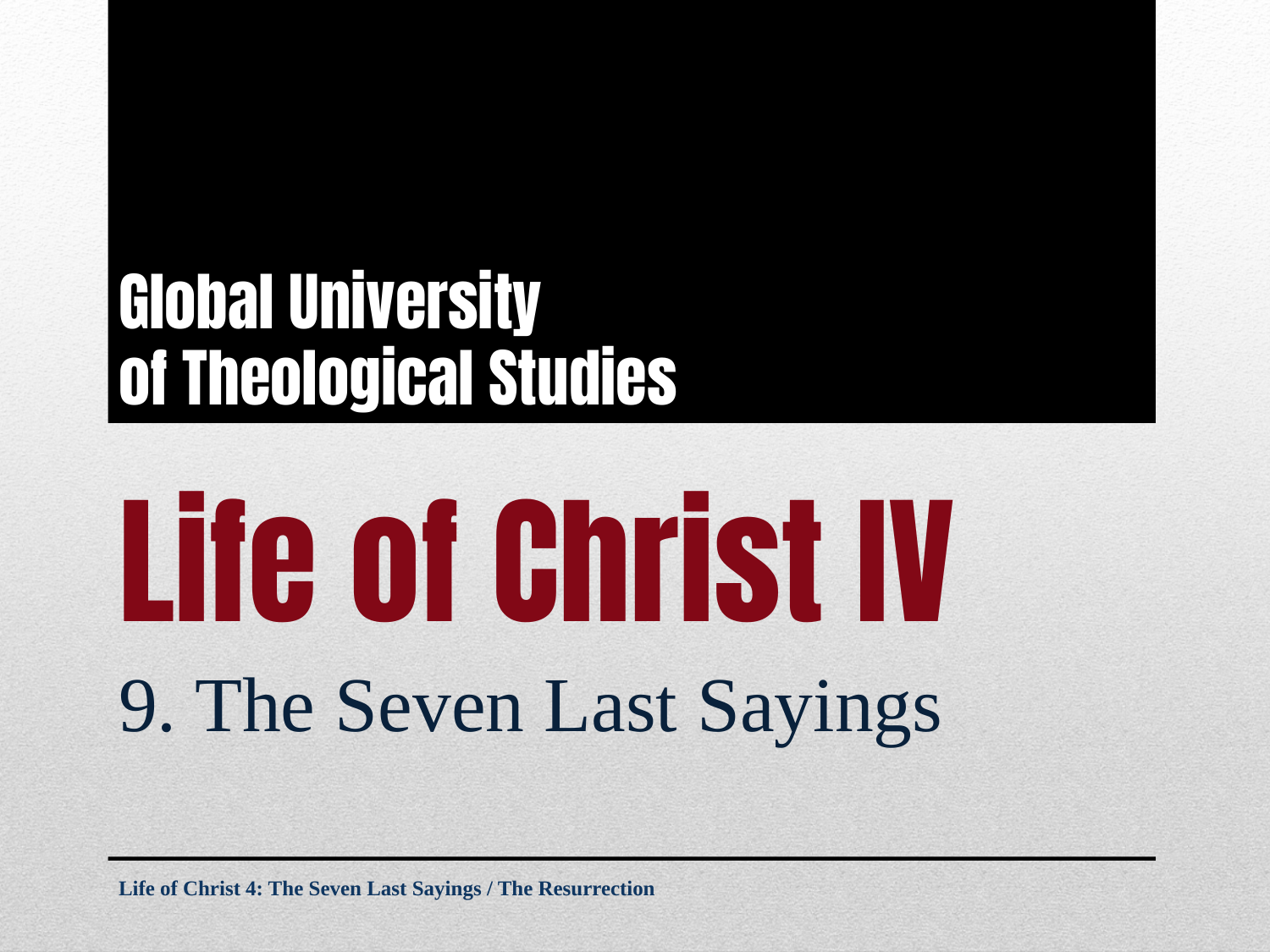

Global University
of Theological Studies
# Life of Christ IV
9. The Seven Last Sayings
Life of Christ 4: The Seven Last Sayings / The Resurrection